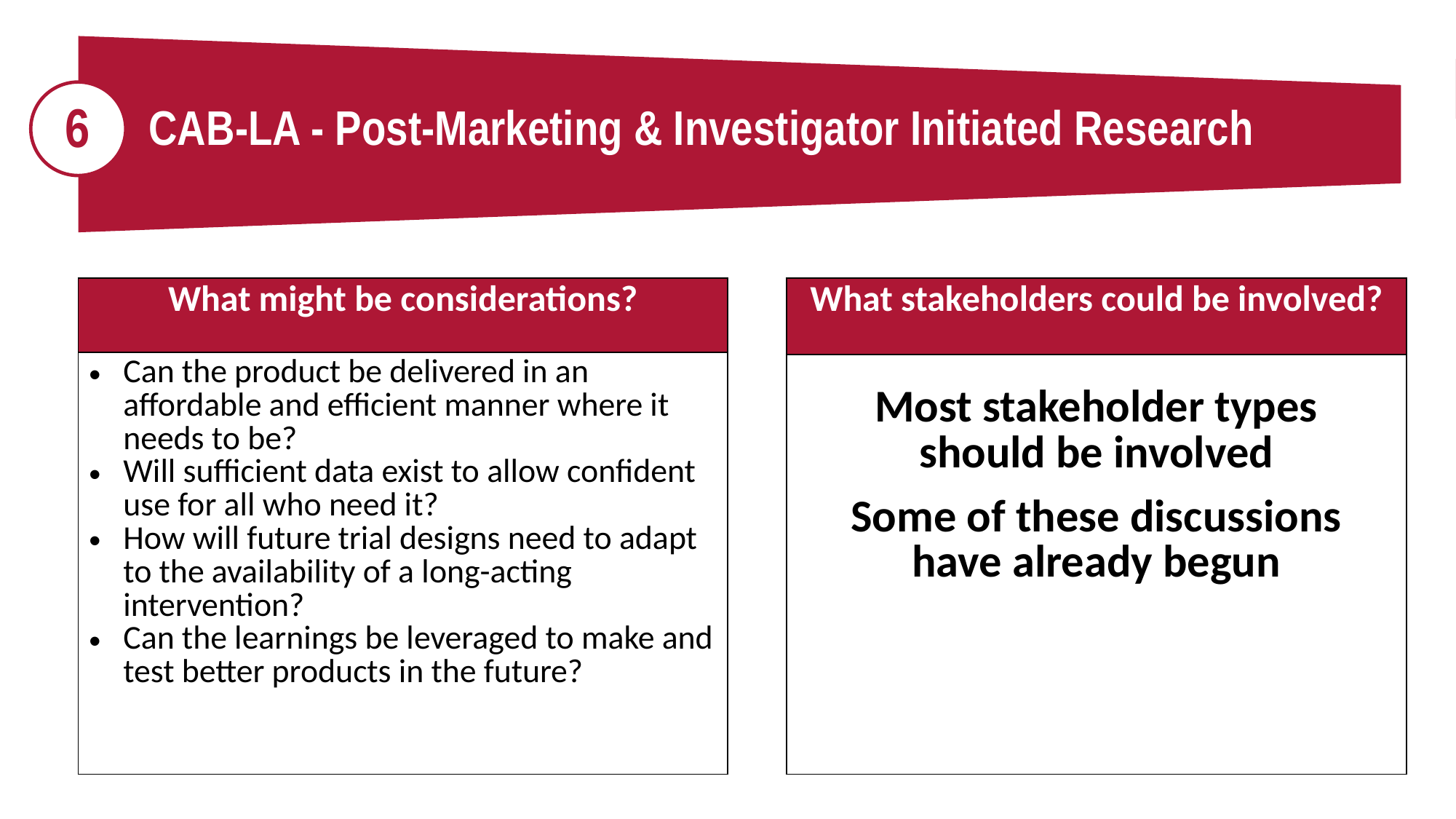

6
CAB-LA - Post-Marketing & Investigator Initiated Research
| What might be considerations? |
| --- |
| Can the product be delivered in an affordable and efficient manner where it needs to be? Will sufficient data exist to allow confident use for all who need it? How will future trial designs need to adapt to the availability of a long-acting intervention? Can the learnings be leveraged to make and test better products in the future? |
| What stakeholders could be involved? |
| --- |
| Most stakeholder types should be involved Some of these discussions have already begun |